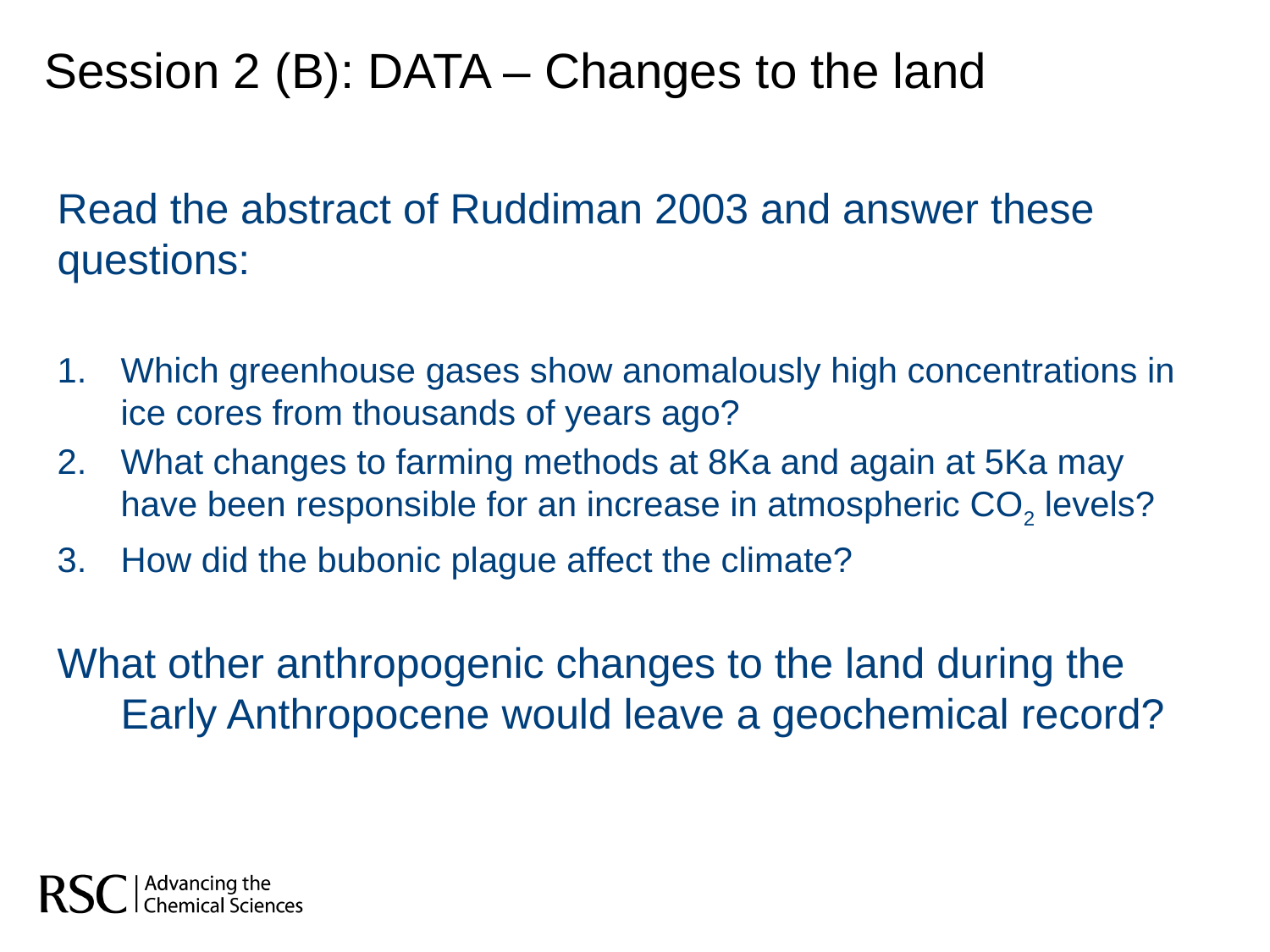

Session 2 (B): DATA – Changes to the land
Read the abstract of Ruddiman 2003 and answer these questions:

Which greenhouse gases show anomalously high concentrations in ice cores from thousands of years ago?
What changes to farming methods at 8Ka and again at 5Ka may have been responsible for an increase in atmospheric CO2 levels?
How did the bubonic plague affect the climate?

What other anthropogenic changes to the land during the Early Anthropocene would leave a geochemical record?